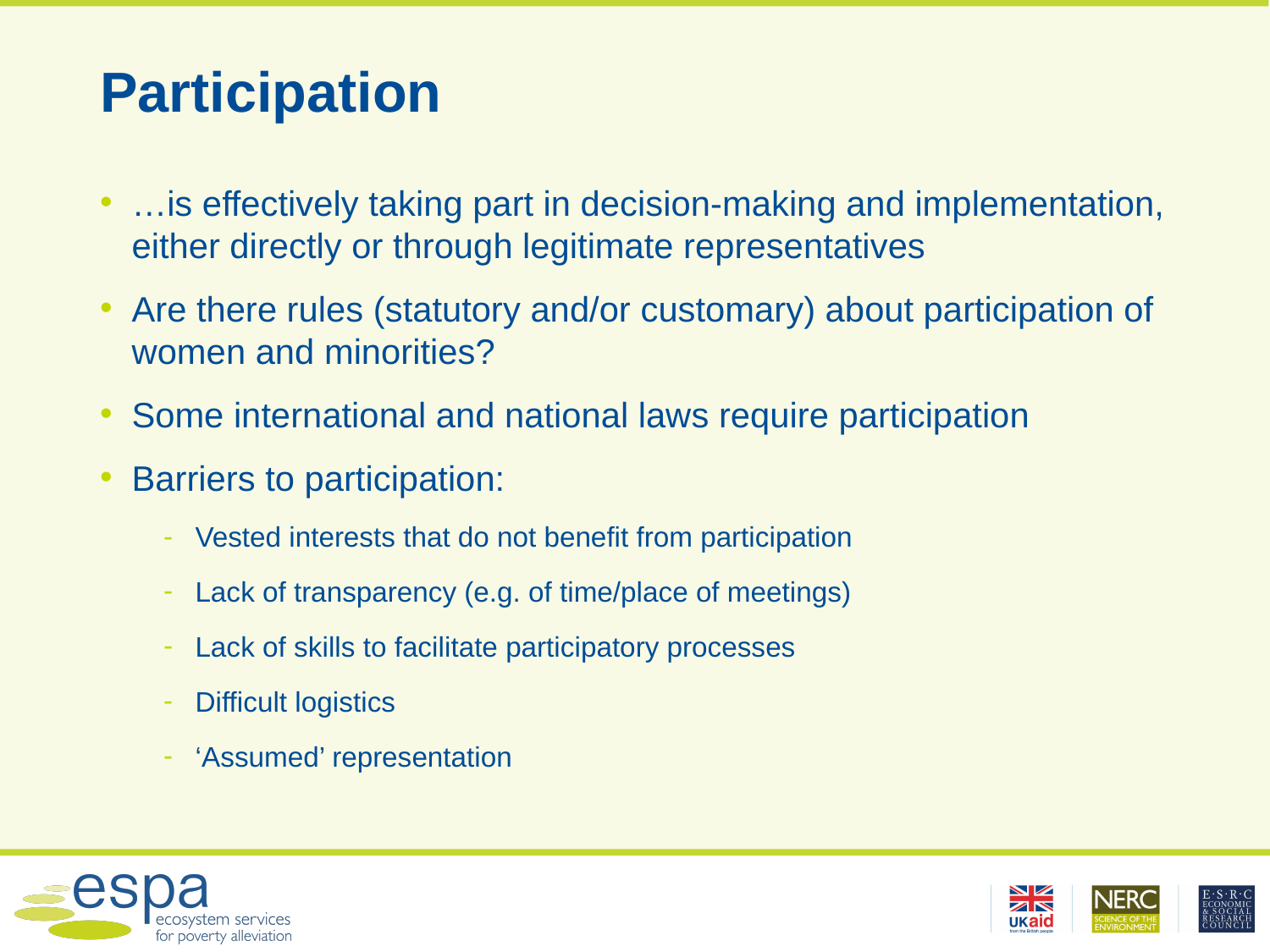

# Participation
…is effectively taking part in decision-making and implementation, either directly or through legitimate representatives
Are there rules (statutory and/or customary) about participation of women and minorities?
Some international and national laws require participation
Barriers to participation:
Vested interests that do not benefit from participation
Lack of transparency (e.g. of time/place of meetings)
Lack of skills to facilitate participatory processes
Difficult logistics
‘Assumed’ representation